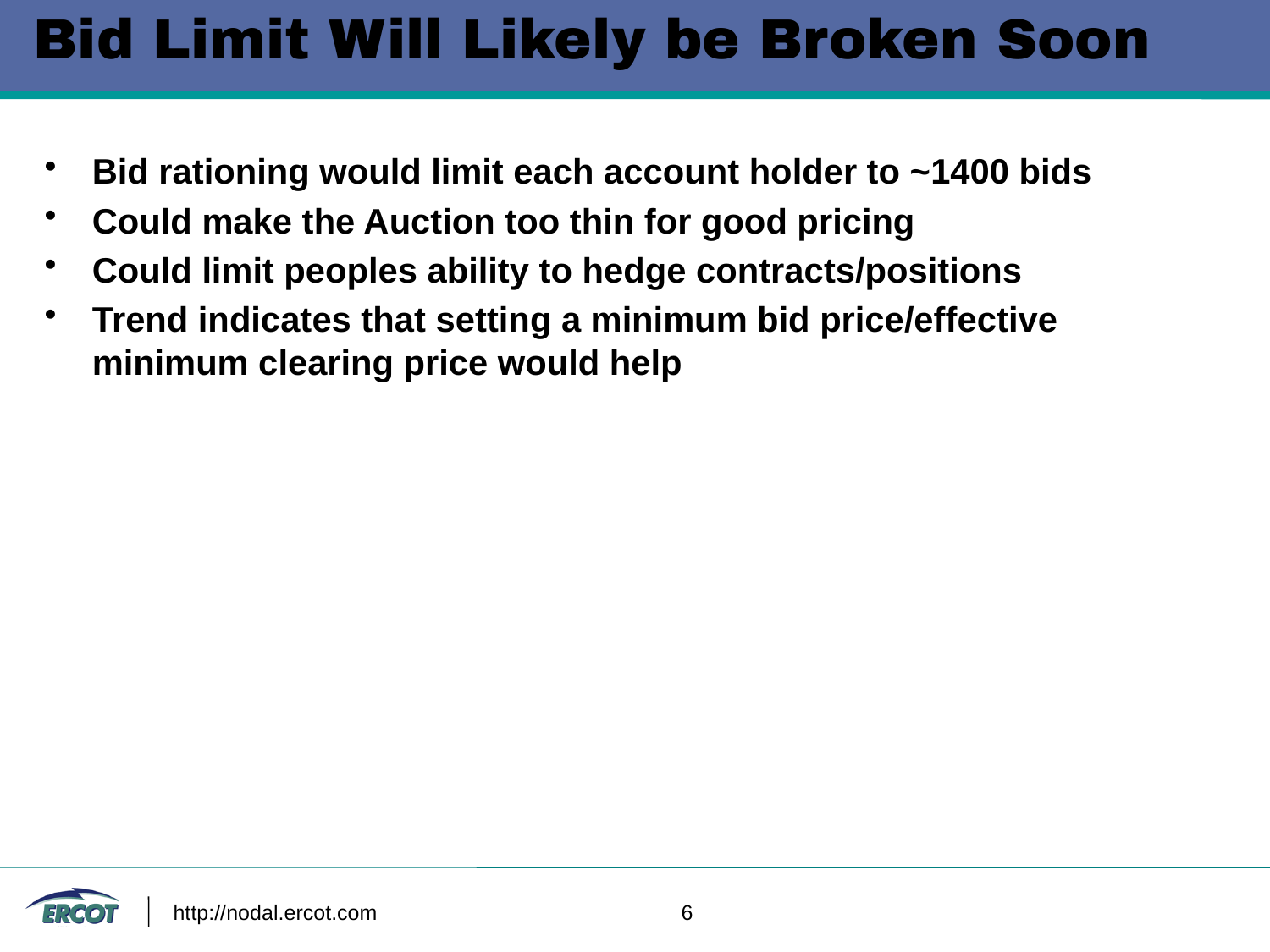

# Bid Limit Will Likely be Broken Soon
Bid rationing would limit each account holder to ~1400 bids
Could make the Auction too thin for good pricing
Could limit peoples ability to hedge contracts/positions
Trend indicates that setting a minimum bid price/effective minimum clearing price would help
http://nodal.ercot.com 			6